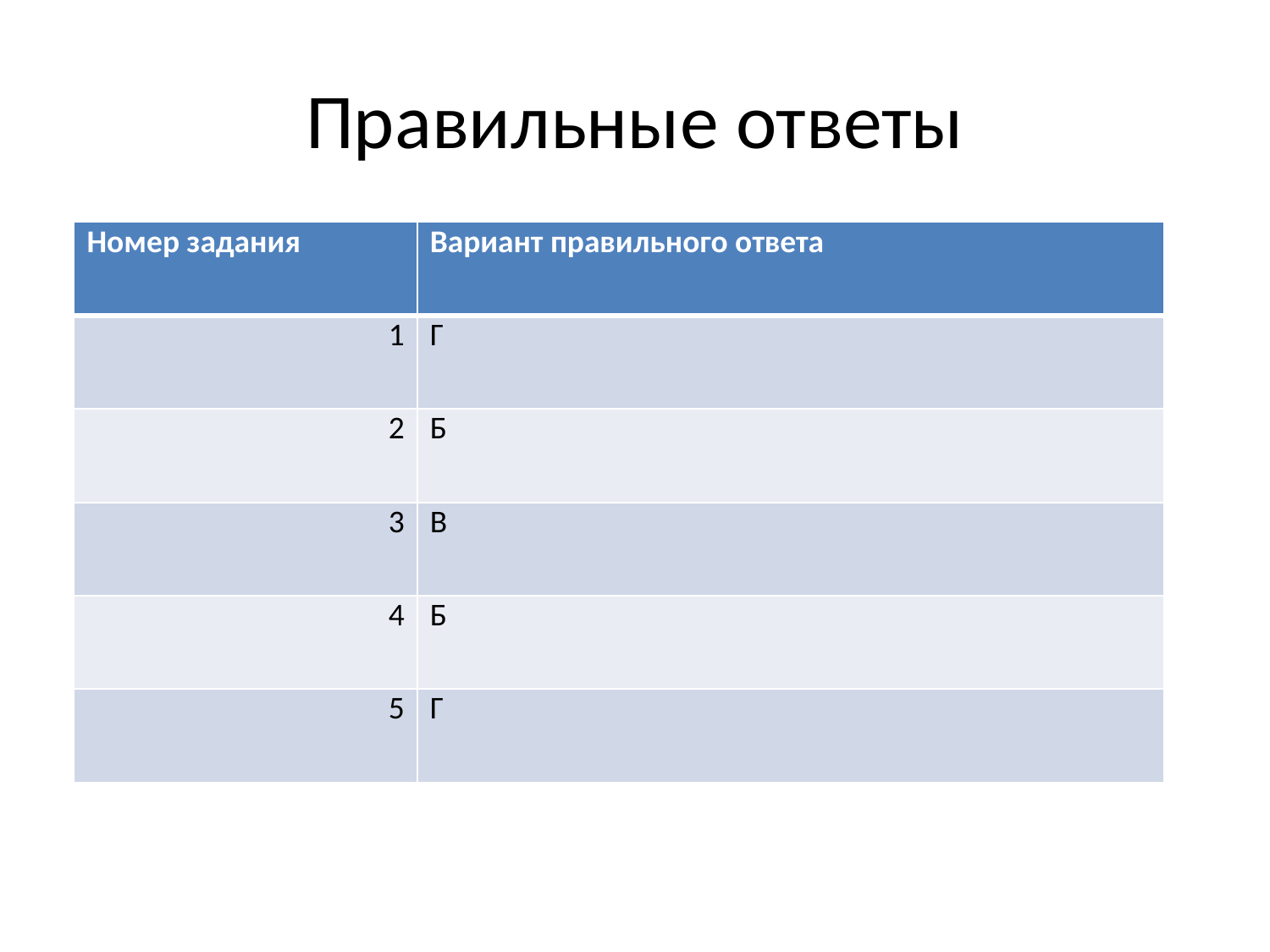

# Правильные ответы
| Номер задания | Вариант правильного ответа |
| --- | --- |
| 1 | Г |
| 2 | Б |
| 3 | В |
| 4 | Б |
| 5 | Г |